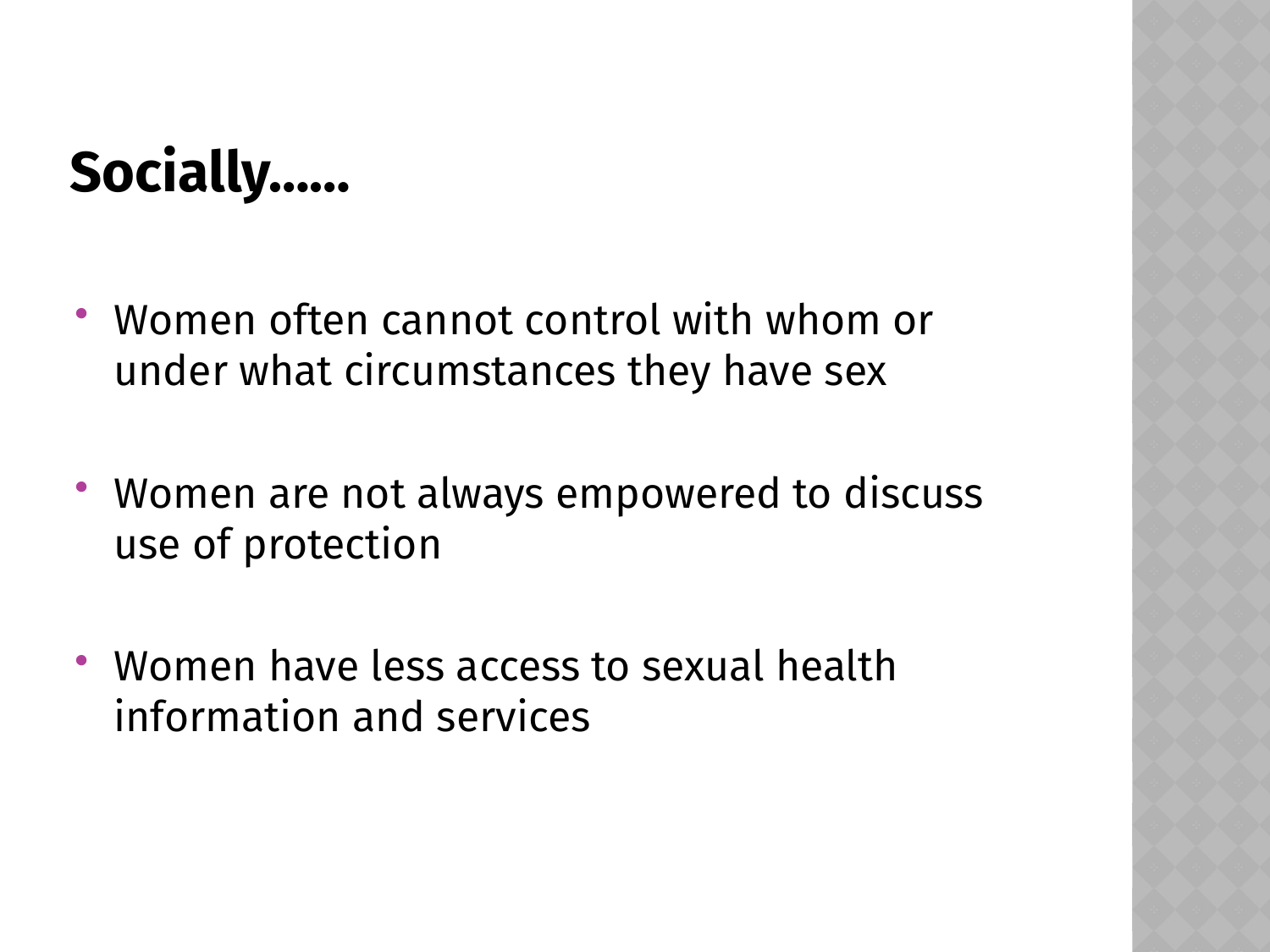

# Socially……
Women often cannot control with whom or under what circumstances they have sex

Women are not always empowered to discuss use of protection

Women have less access to sexual health information and services